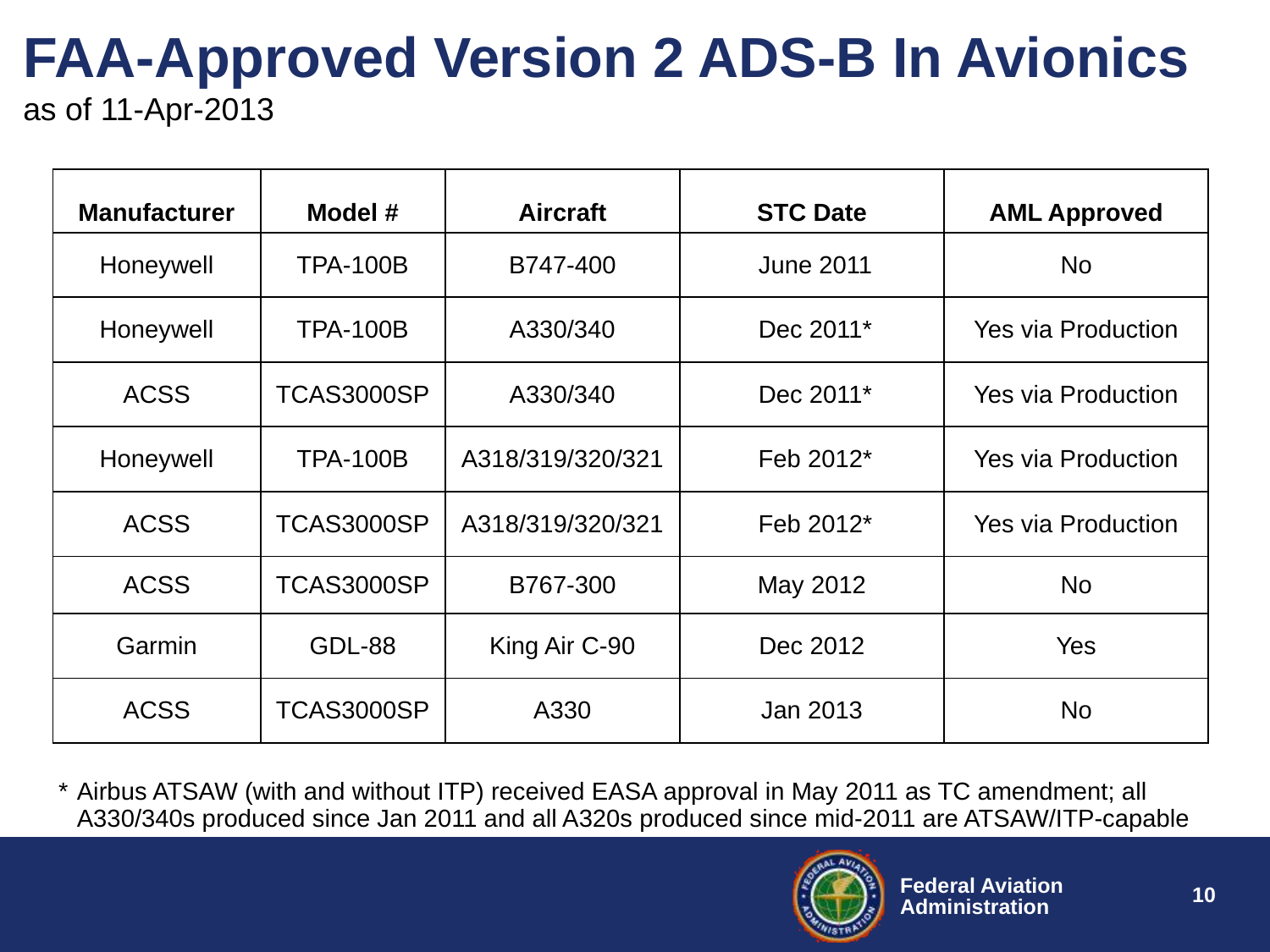

FAA-Approved Version 2 ADS-B In Avionics
as of 11-Apr-2013
| Manufacturer | Model # | Aircraft | STC Date | AML Approved |
| --- | --- | --- | --- | --- |
| Honeywell | TPA-100B | B747-400 | June 2011 | No |
| Honeywell | TPA-100B | A330/340 | Dec 2011\* | Yes via Production |
| ACSS | TCAS3000SP | A330/340 | Dec 2011\* | Yes via Production |
| Honeywell | TPA-100B | A318/319/320/321 | Feb 2012\* | Yes via Production |
| ACSS | TCAS3000SP | A318/319/320/321 | Feb 2012\* | Yes via Production |
| ACSS | TCAS3000SP | B767-300 | May 2012 | No |
| Garmin | GDL-88 | King Air C-90 | Dec 2012 | Yes |
| ACSS | TCAS3000SP | A330 | Jan 2013 | No |
  *	Airbus ATSAW (with and without ITP) received EASA approval in May 2011 as TC amendment; all A330/340s produced since Jan 2011 and all A320s produced since mid-2011 are ATSAW/ITP-capable